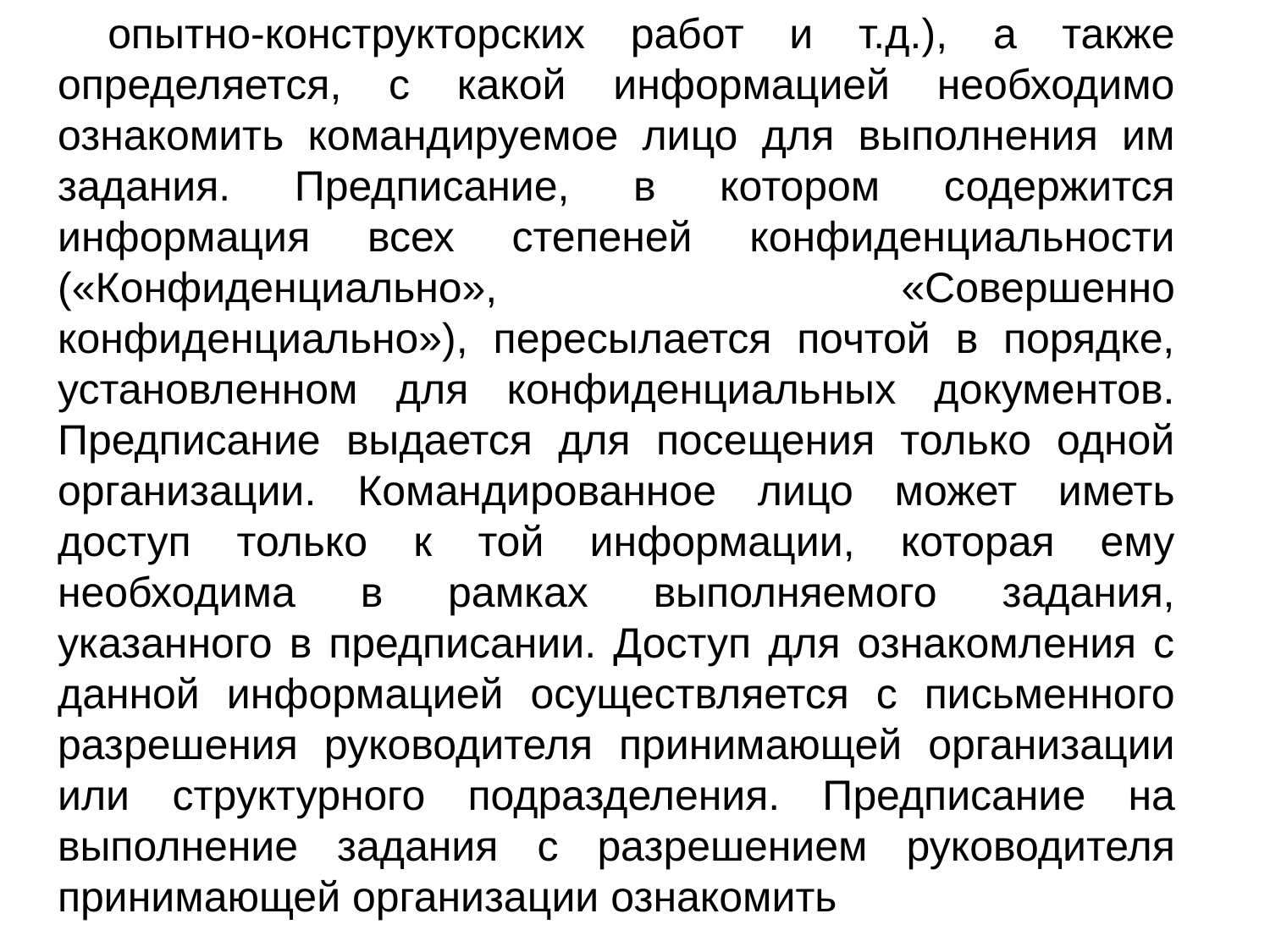

опытно-конструкторских работ и т.д.), а также определяется, с какой информацией необходимо ознакомить командируемое лицо для выполнения им задания. Предписание, в котором содержится информация всех степеней конфиденциальности («Конфиденциально», «Совершенно конфиденциально»), пересылается почтой в порядке, установленном для конфиденциальных документов. Предписание выдается для посещения только одной организации. Командированное лицо может иметь доступ только к той информации, которая ему необходима в рамках выполняемого задания, указанного в предписании. Доступ для ознакомления с данной информацией осуществляется с письменного разрешения руководителя принимающей организации или структурного подразделения. Предписание на выполнение задания с разрешением руководителя принимающей организации ознакомить